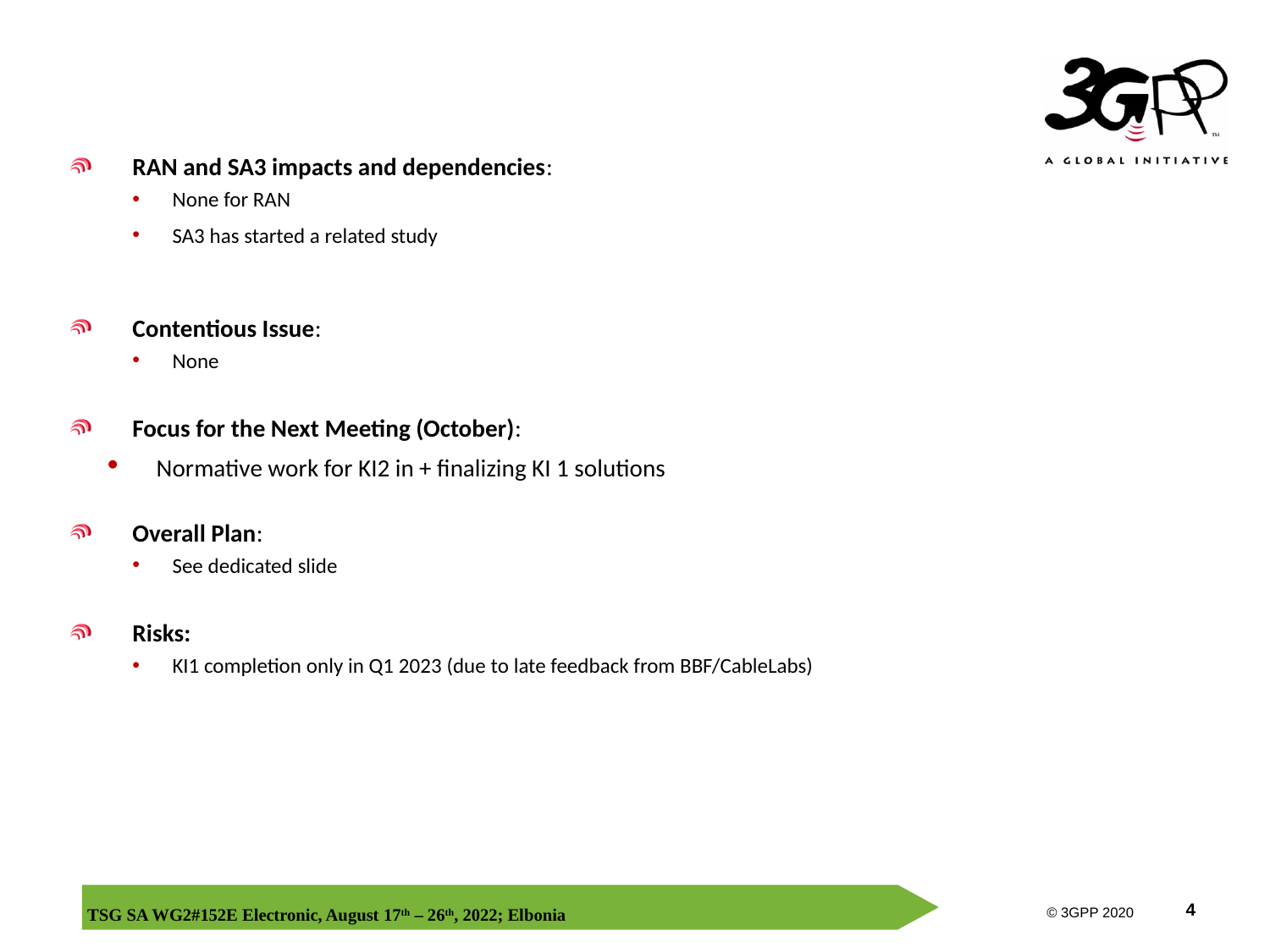

#
RAN and SA3 impacts and dependencies:
None for RAN
SA3 has started a related study

Contentious Issue:
None

Focus for the Next Meeting (October):
Normative work for KI2 in + finalizing KI 1 solutions

Overall Plan:
See dedicated slide

Risks:
KI1 completion only in Q1 2023 (due to late feedback from BBF/CableLabs)